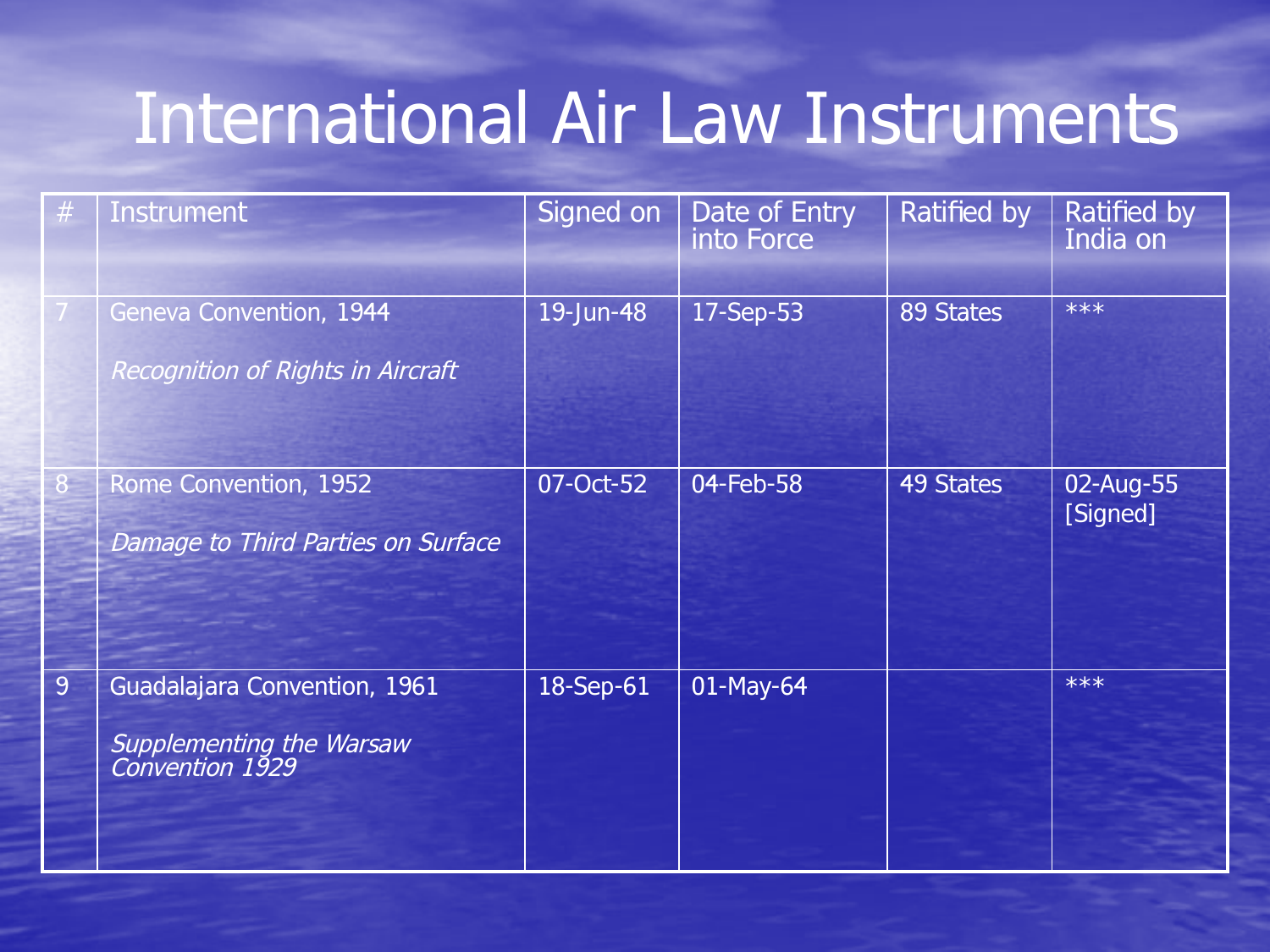

# International Air Law Instruments
| # | Instrument | Signed on | Date of Entry into Force | Ratified by | Ratified by India on |
| --- | --- | --- | --- | --- | --- |
| 7 | Geneva Convention, 1944 Recognition of Rights in Aircraft | 19-Jun-48 | 17-Sep-53 | 89 States | \*\*\* |
| 8 | Rome Convention, 1952 Damage to Third Parties on Surface | 07-Oct-52 | 04-Feb-58 | 49 States | 02-Aug-55 [Signed] |
| 9 | Guadalajara Convention, 1961 Supplementing the Warsaw Convention 1929 | 18-Sep-61 | 01-May-64 |  | \*\*\* |